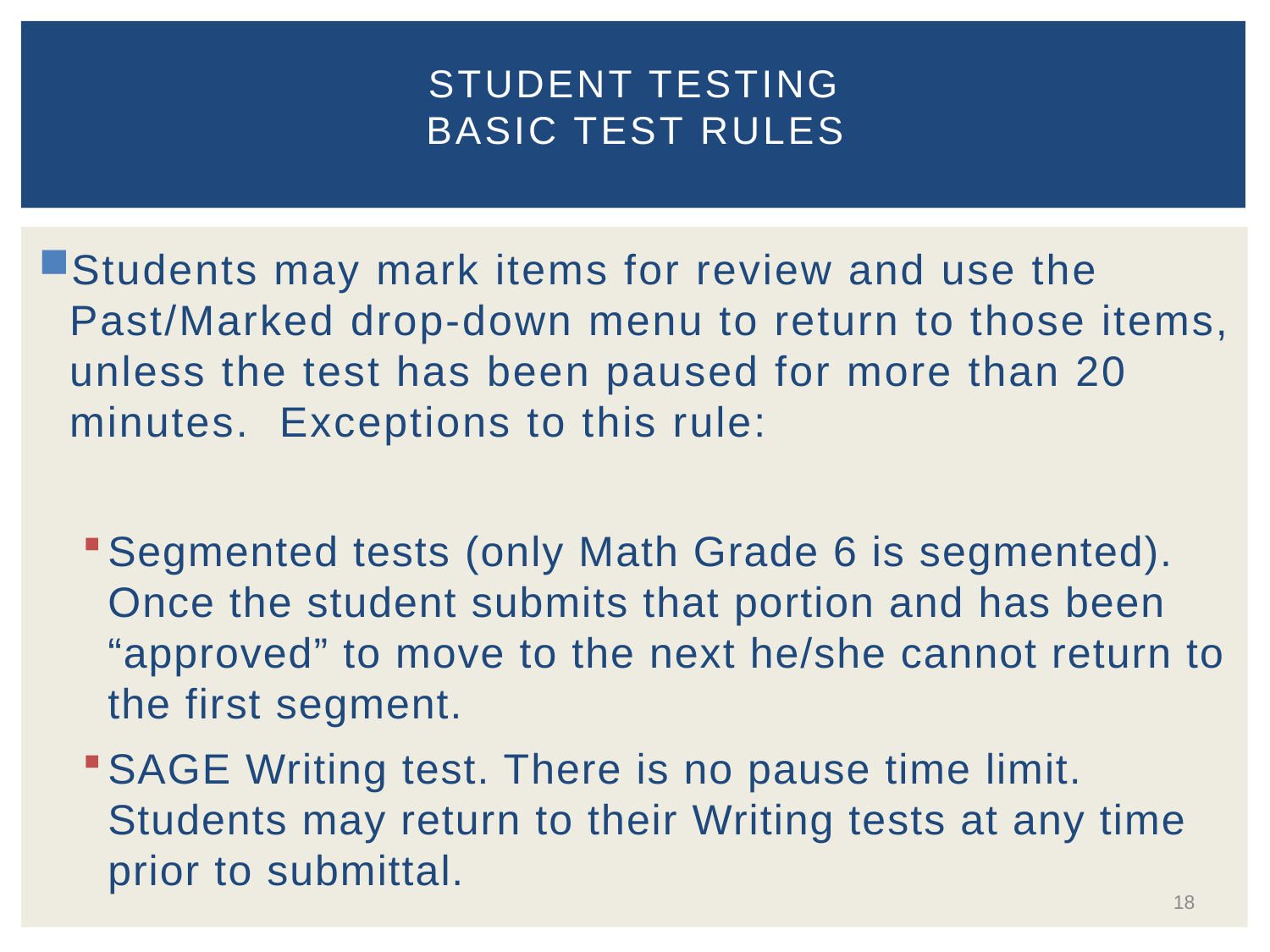

# Student Testing Basic Test Rules
Students may mark items for review and use the Past/Marked drop-down menu to return to those items, unless the test has been paused for more than 20 minutes.  Exceptions to this rule:

Segmented tests (only Math Grade 6 is segmented). Once the student submits that portion and has been “approved” to move to the next he/she cannot return to the first segment.
SAGE Writing test. There is no pause time limit. Students may return to their Writing tests at any time prior to submittal.
18